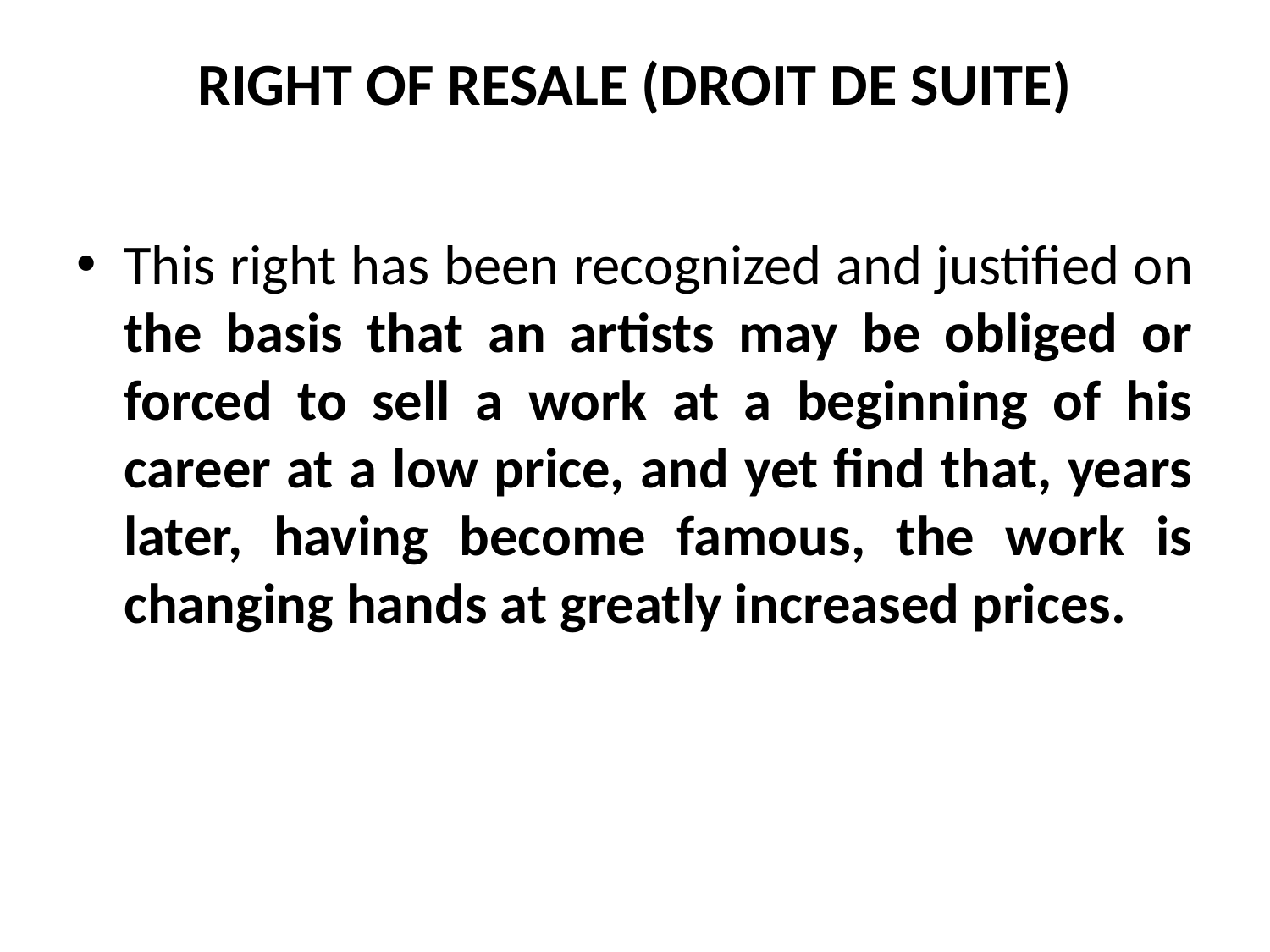

# RIGHT OF RESALE (DROIT DE SUITE)
This right has been recognized and justified on the basis that an artists may be obliged or forced to sell a work at a beginning of his career at a low price, and yet find that, years later, having become famous, the work is changing hands at greatly increased prices.